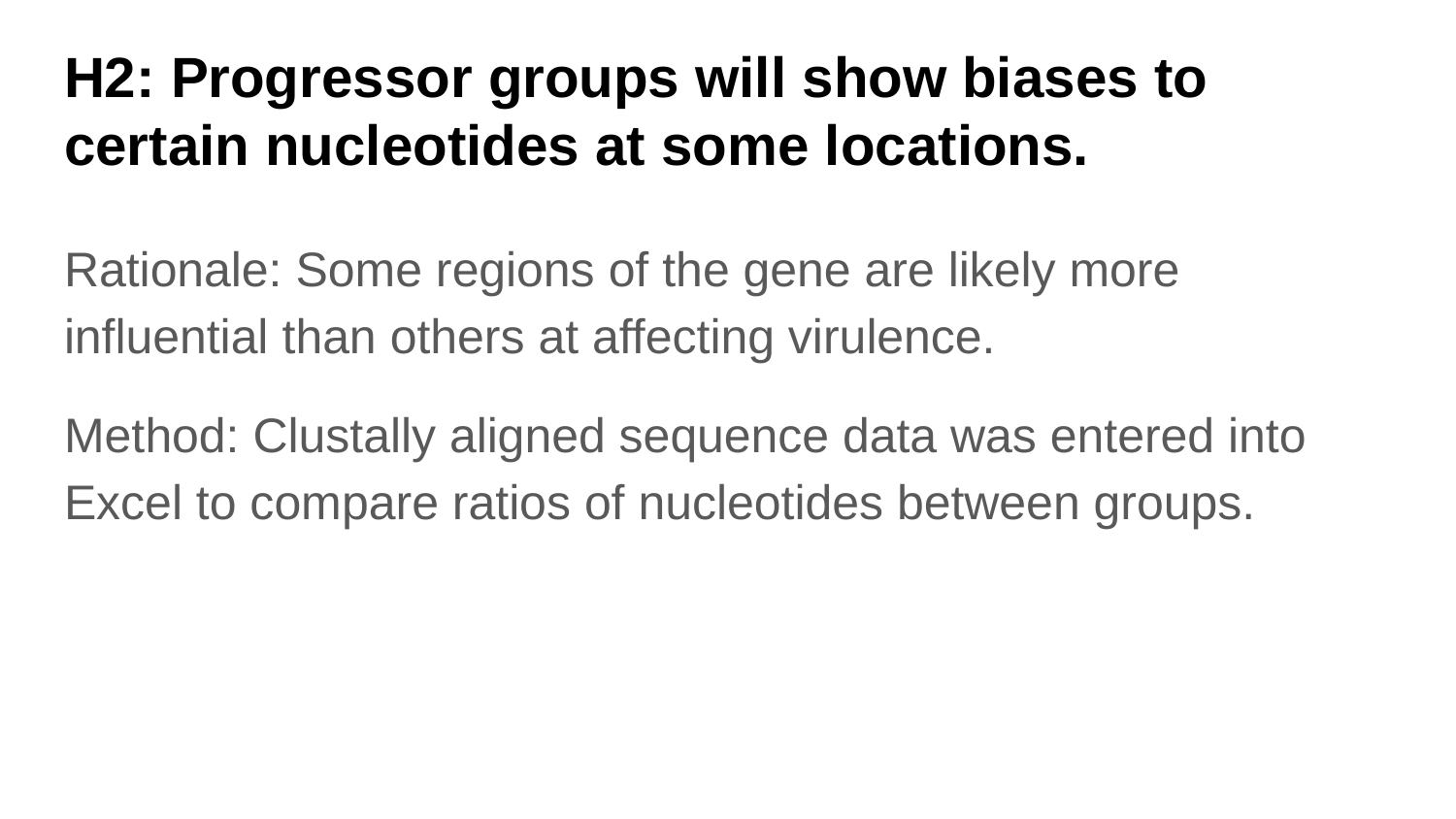

# H2: Progressor groups will show biases to certain nucleotides at some locations.
Rationale: Some regions of the gene are likely more influential than others at affecting virulence.
Method: Clustally aligned sequence data was entered into Excel to compare ratios of nucleotides between groups.